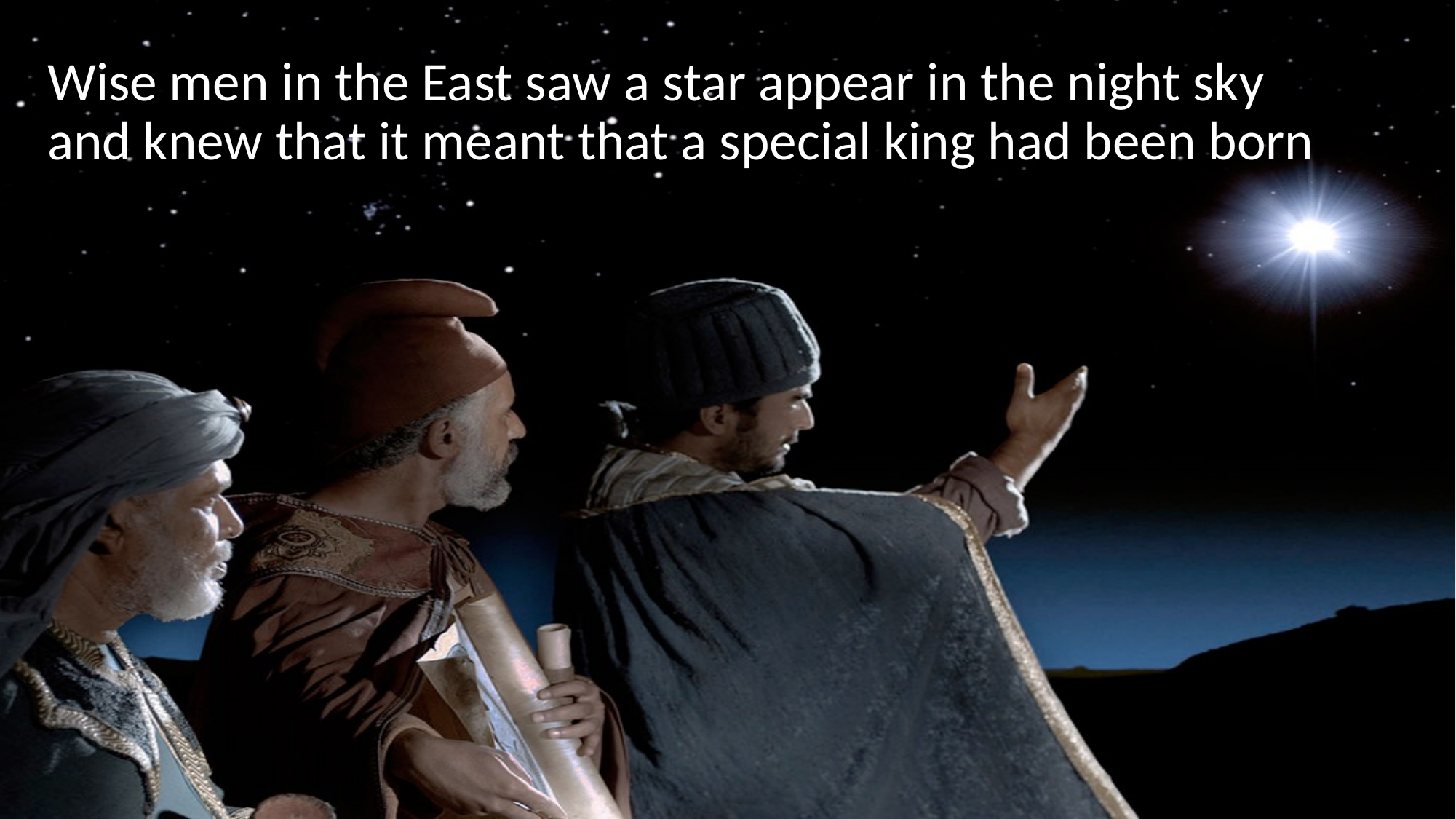

# Wise men in the East saw a star appear in the night sky and knew that it meant that a special king had been born